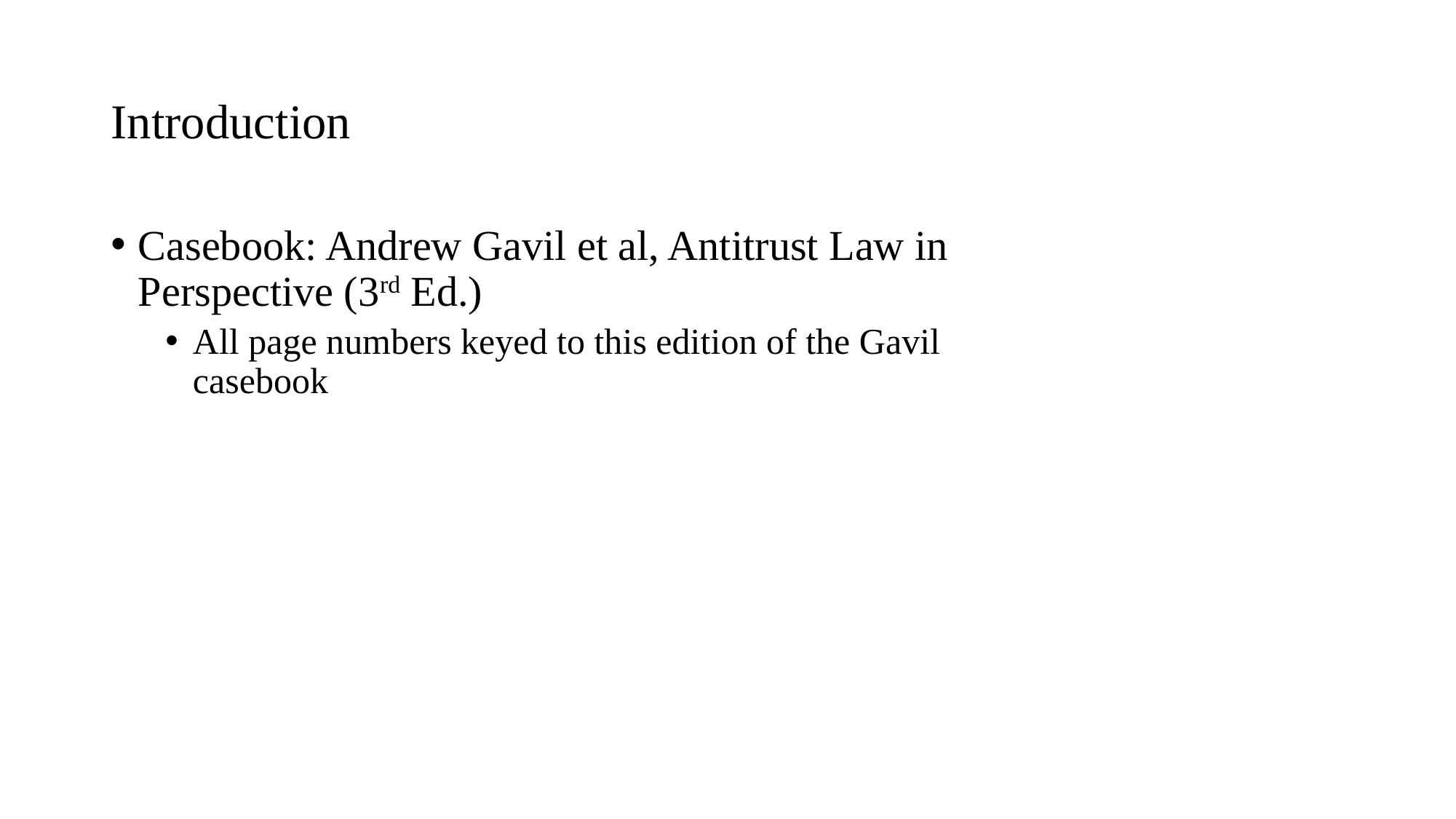

# Introduction
Casebook: Andrew Gavil et al, Antitrust Law in Perspective (3rd Ed.)
All page numbers keyed to this edition of the Gavil casebook